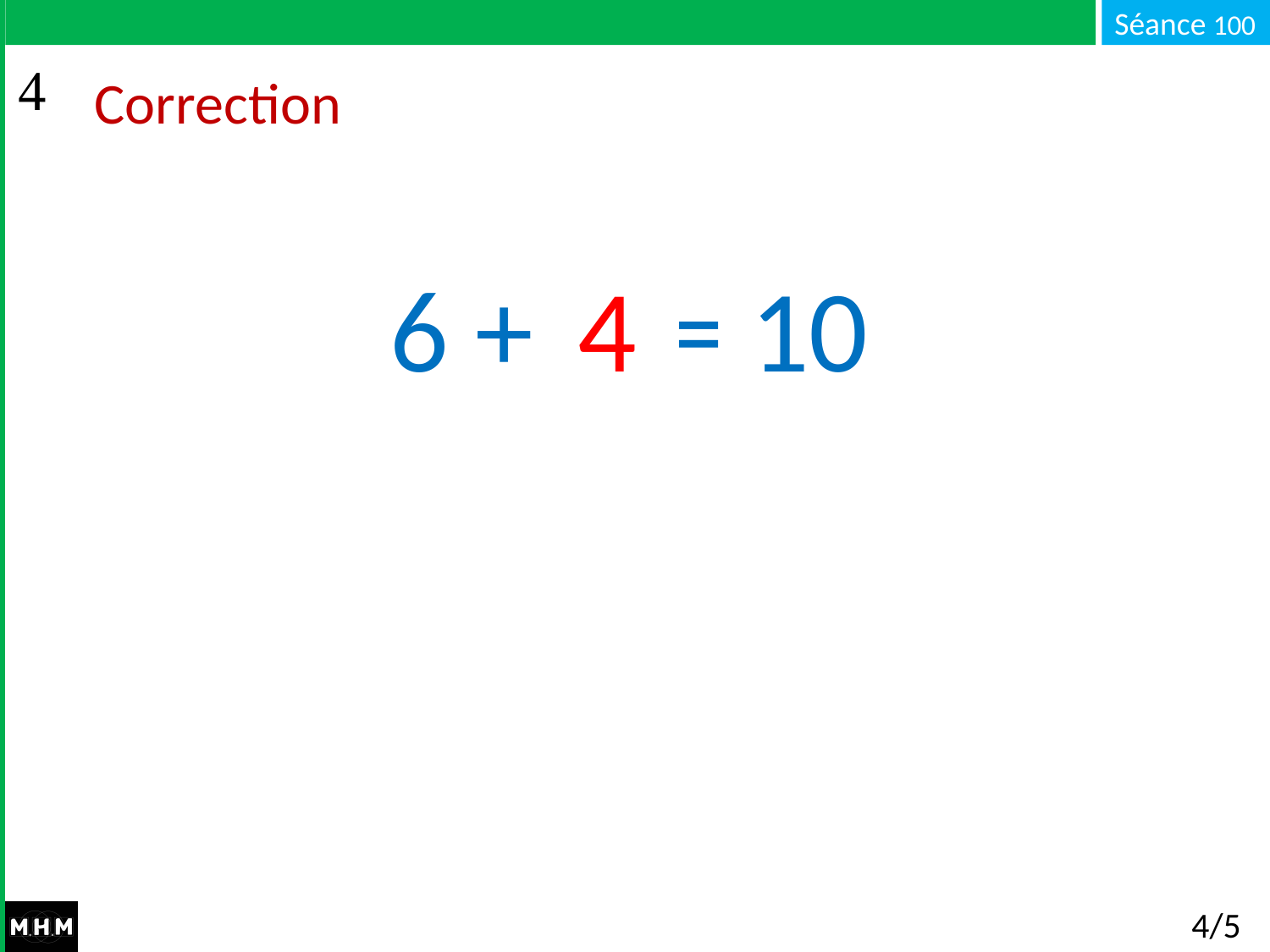

# Correction
6 + … = 10
4
4/5